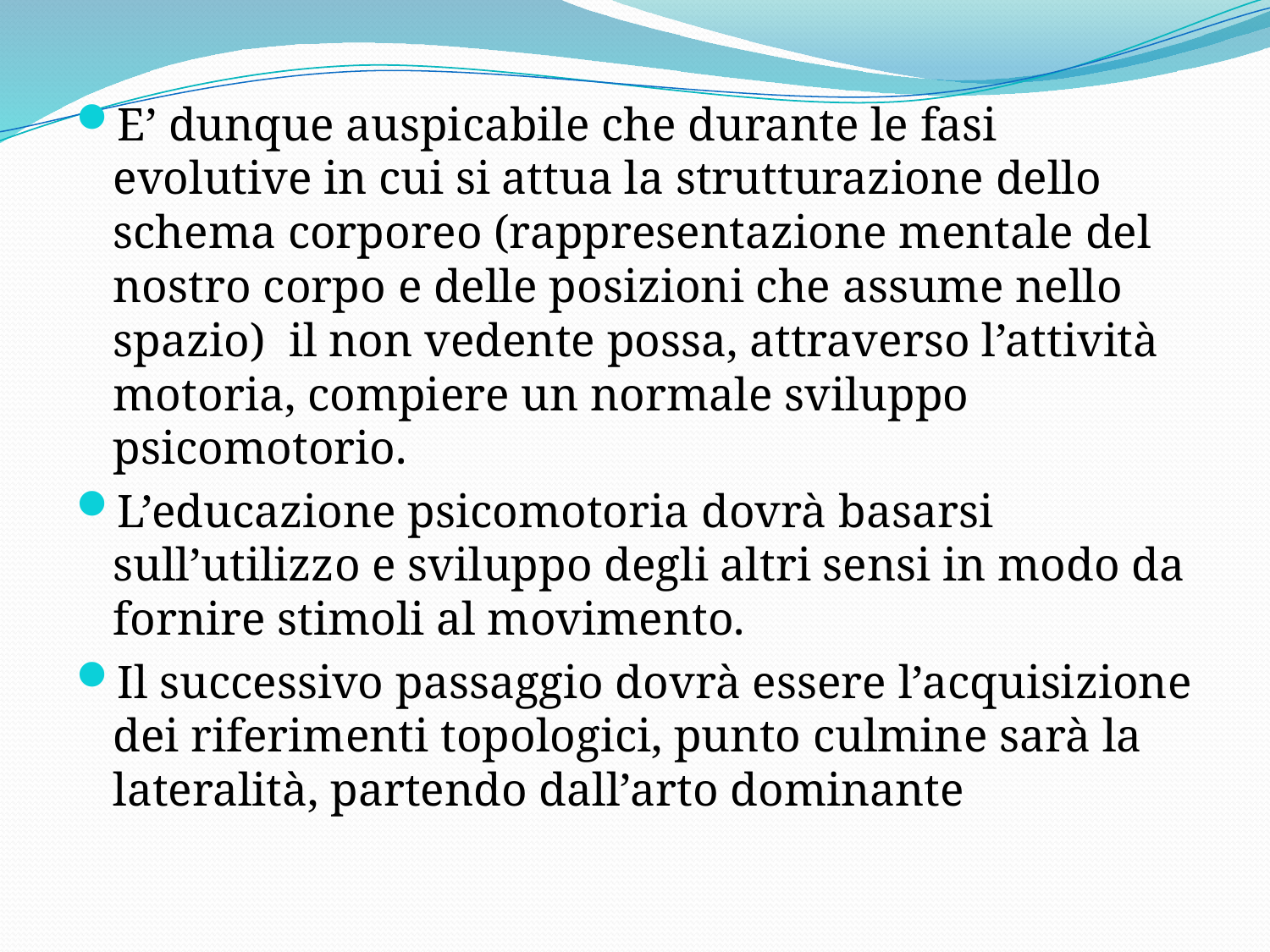

E’ dunque auspicabile che durante le fasi evolutive in cui si attua la strutturazione dello schema corporeo (rappresentazione mentale del nostro corpo e delle posizioni che assume nello spazio)  il non vedente possa, attraverso l’attività motoria, compiere un normale sviluppo psicomotorio.
L’educazione psicomotoria dovrà basarsi sull’utilizzo e sviluppo degli altri sensi in modo da fornire stimoli al movimento.
Il successivo passaggio dovrà essere l’acquisizione dei riferimenti topologici, punto culmine sarà la lateralità, partendo dall’arto dominante
#